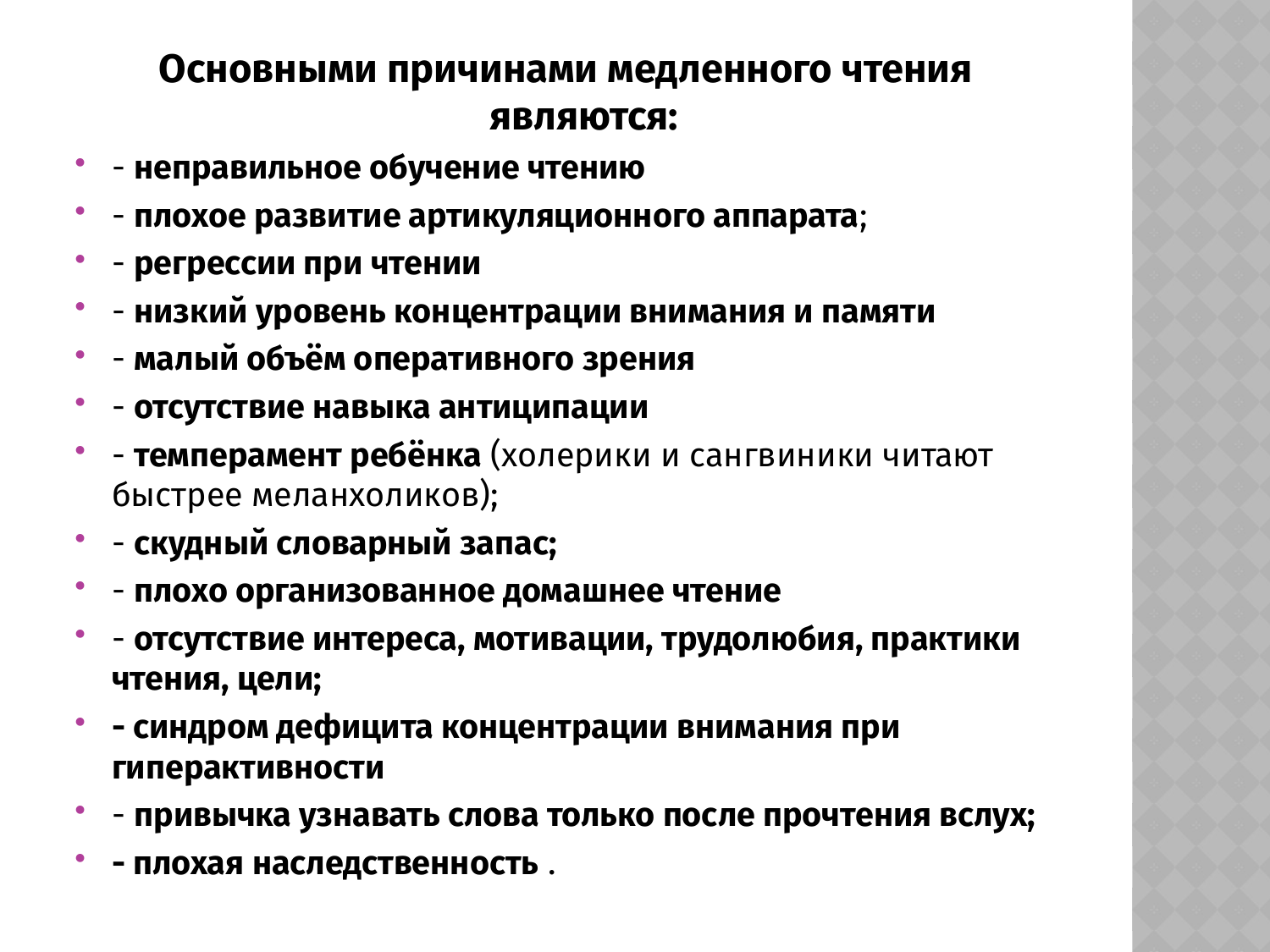

Основными причинами медленного чтения являются:
- неправильное обучение чтению
- плохое развитие артикуляционного аппарата;
- регрессии при чтении
- низкий уровень концентрации внимания и памяти
- малый объём оперативного зрения
- отсутствие навыка антиципации
- темперамент ребёнка (холерики и сангвиники читают быстрее меланхоликов);
- скудный словарный запас;
- плохо организованное домашнее чтение
- отсутствие интереса, мотивации, трудолюбия, практики чтения, цели;
- синдром дефицита концентрации внимания при гиперактивности
- привычка узнавать слова только после прочтения вслух;
- плохая наследственность .

#